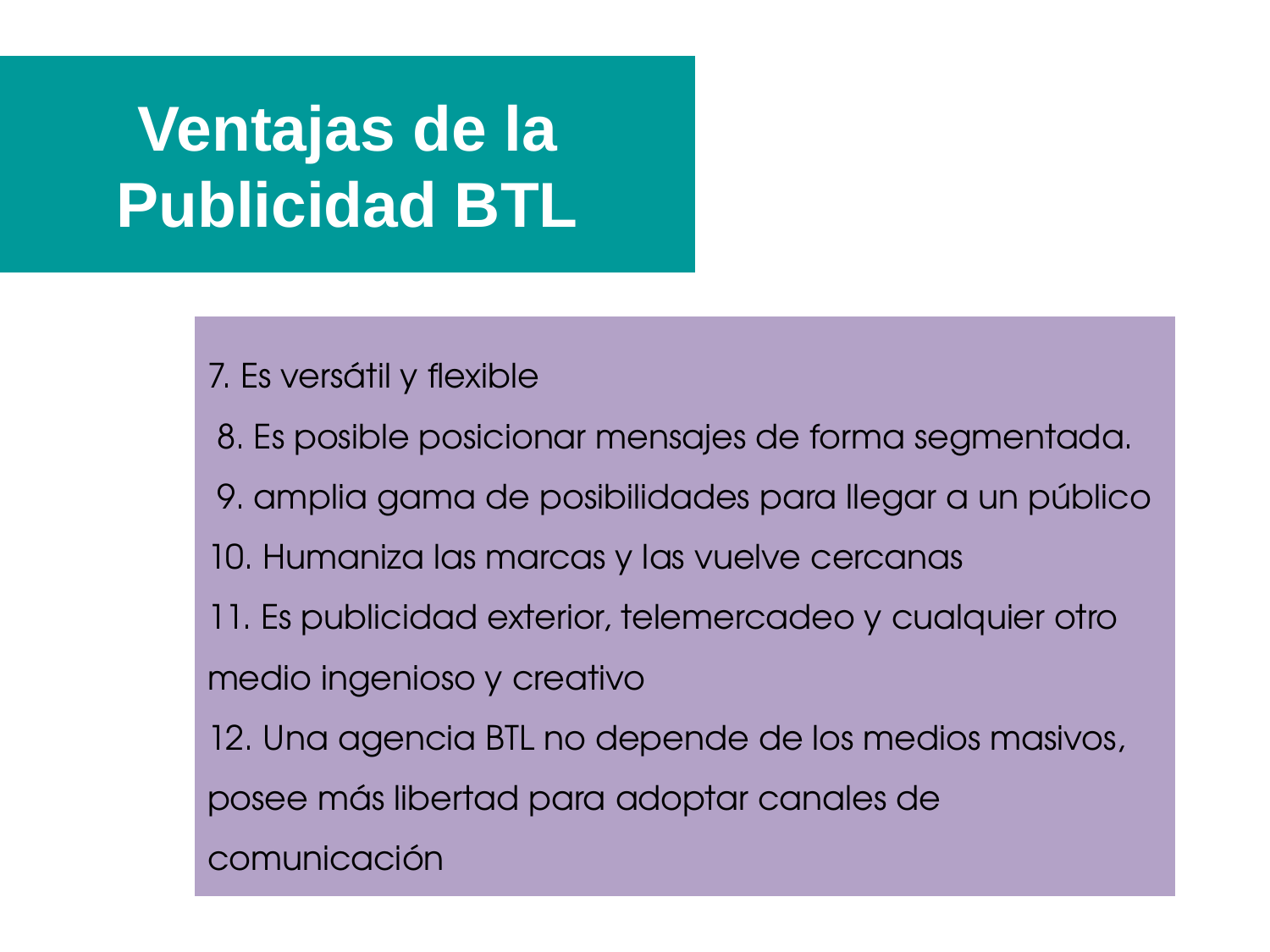

Ventajas de la Publicidad BTL
7. Es versátil y flexible
 8. Es posible posicionar mensajes de forma segmentada.
 9. amplia gama de posibilidades para llegar a un público
10. Humaniza las marcas y las vuelve cercanas
11. Es publicidad exterior, telemercadeo y cualquier otro medio ingenioso y creativo
12. Una agencia BTL no depende de los medios masivos, posee más libertad para adoptar canales de comunicación